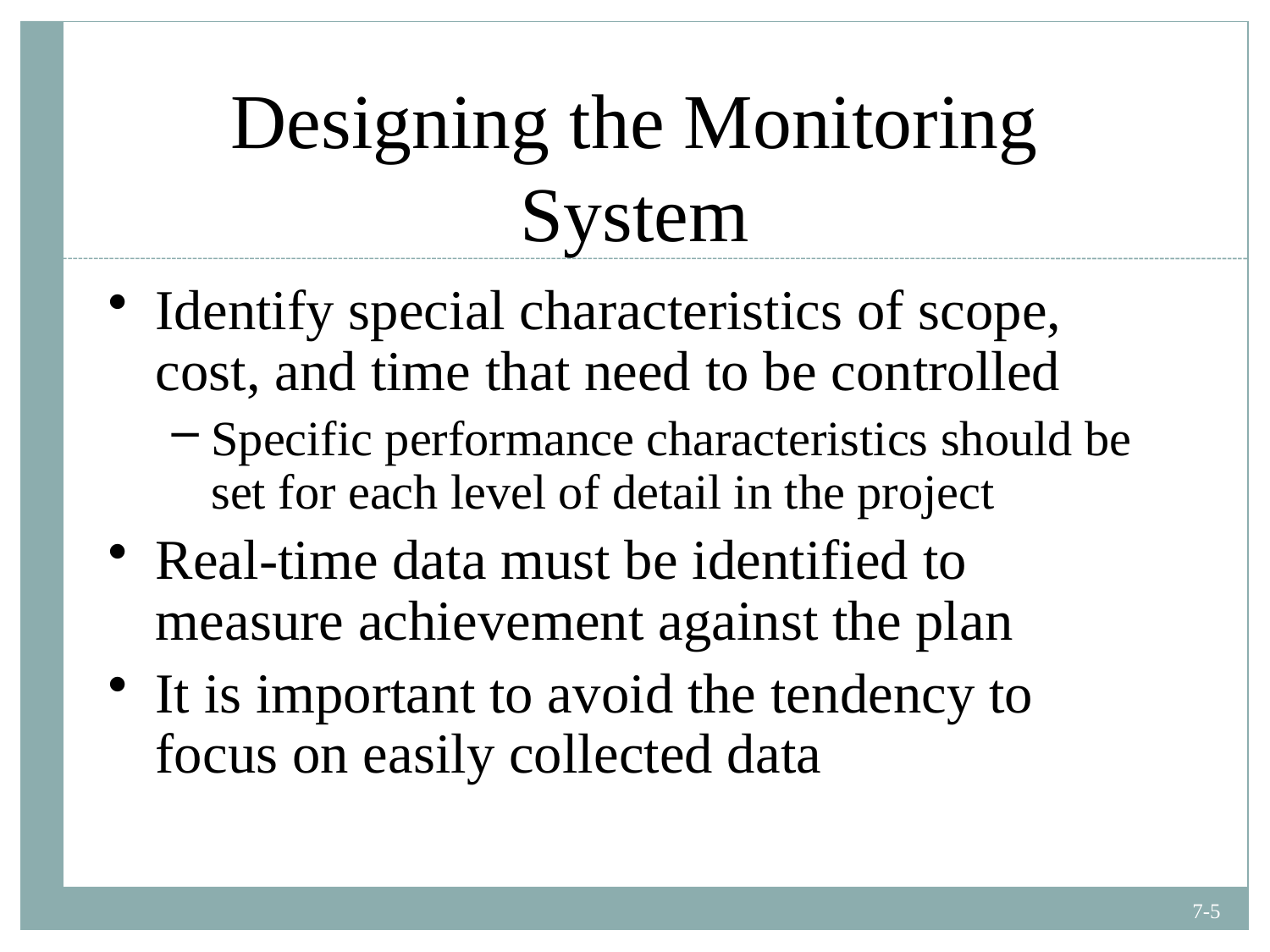

# Designing the Monitoring System
Identify special characteristics of scope,  cost, and time that need to be controlled
Specific performance characteristics should be set for each level of detail in the project
Real-time data must be identified to measure achievement against the plan
It is important to avoid the tendency to focus on easily collected data